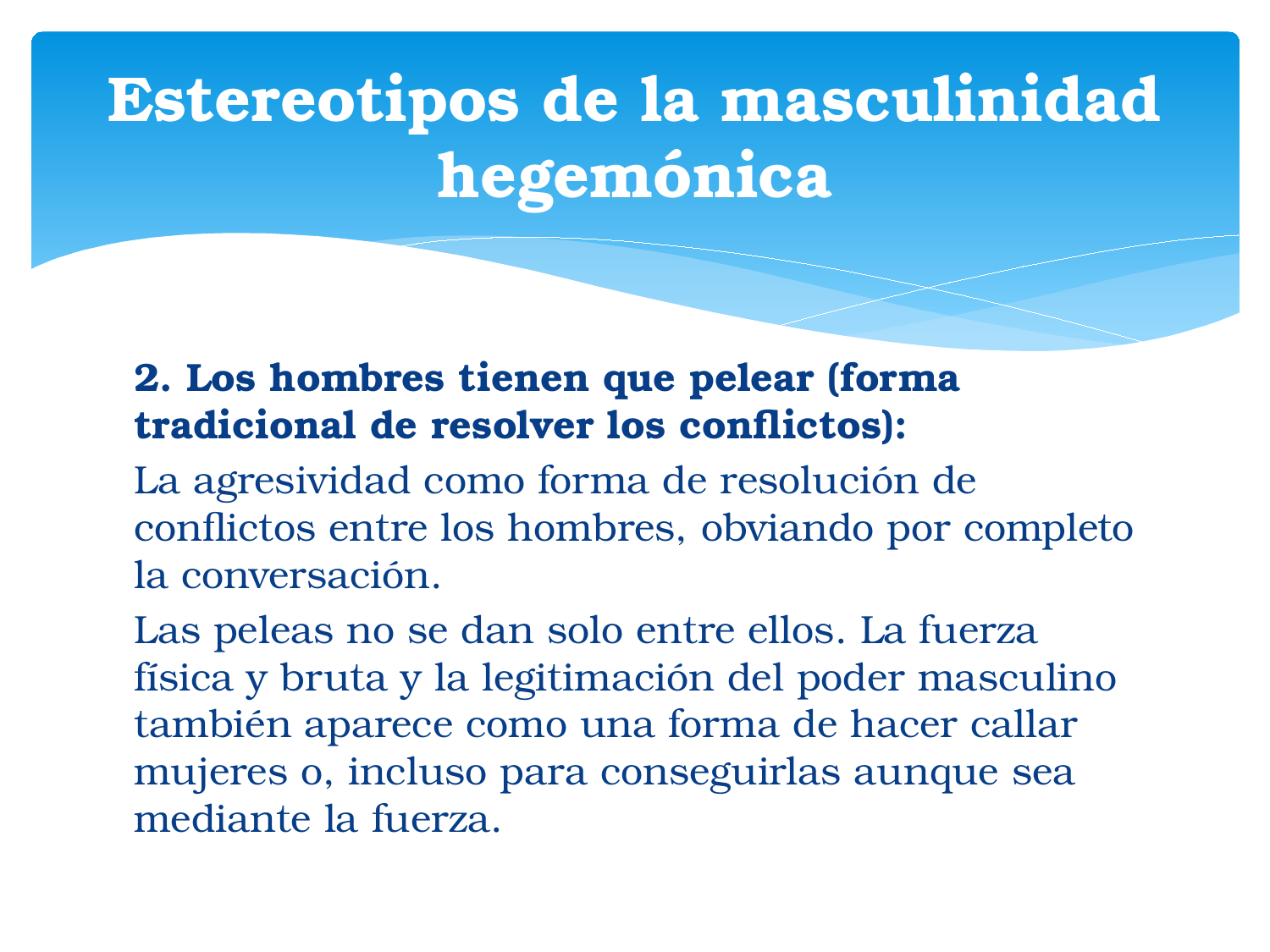

# Estereotipos de la masculinidad hegemónica
2. Los hombres tienen que pelear (forma tradicional de resolver los conflictos):
La agresividad como forma de resolución de conflictos entre los hombres, obviando por completo la conversación.
Las peleas no se dan solo entre ellos. La fuerza física y bruta y la legitimación del poder masculino también aparece como una forma de hacer callar mujeres o, incluso para conseguirlas aunque sea mediante la fuerza.